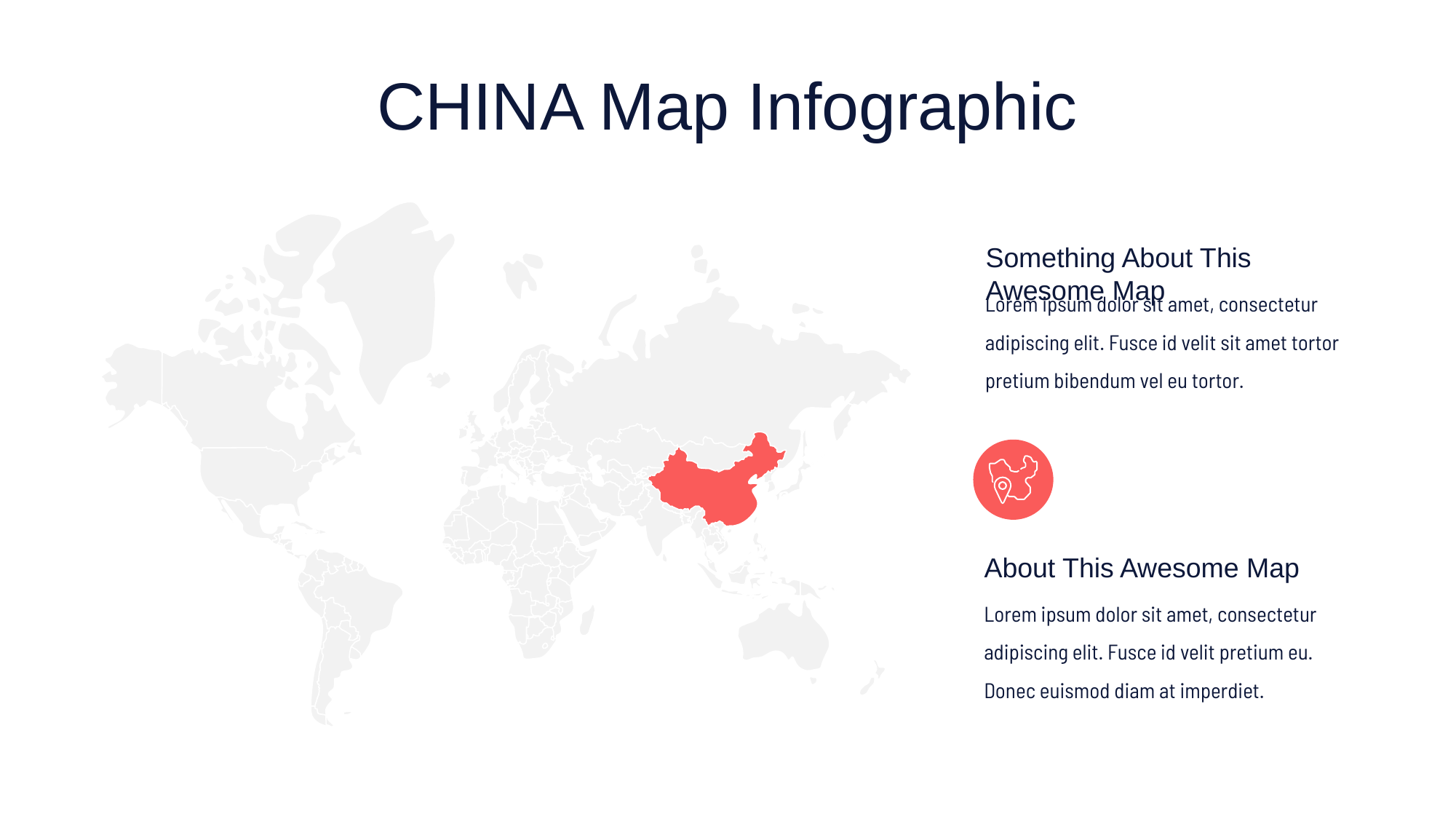

CHINA Map Infographic

Something About This Awesome Map
Lorem ipsum dolor sit amet, consectetur adipiscing elit. Fusce id velit sit amet tortor pretium bibendum vel eu tortor.

About This Awesome Map
Lorem ipsum dolor sit amet, consectetur adipiscing elit. Fusce id velit pretium eu. Donec euismod diam at imperdiet.